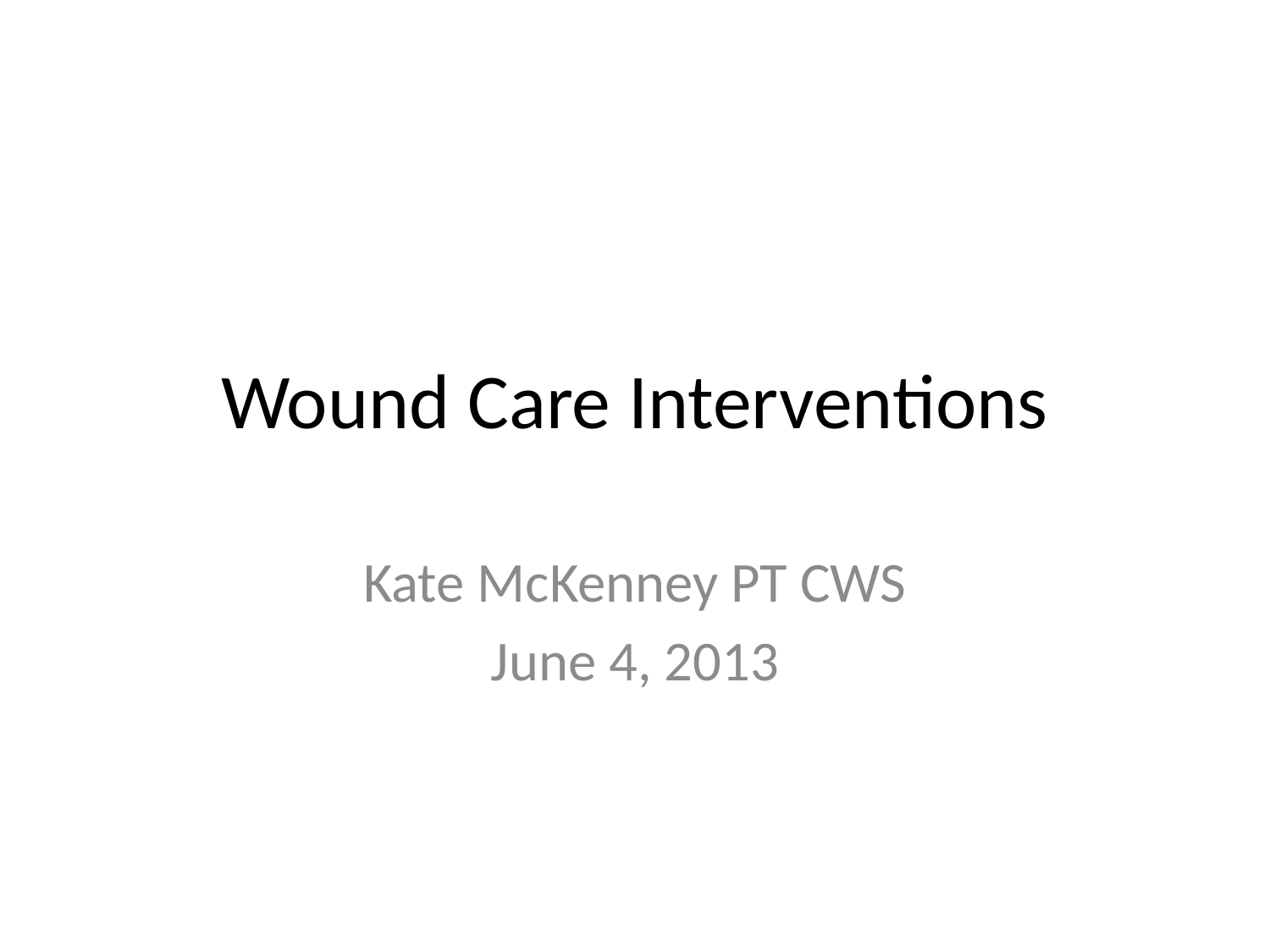

# Wound Care Interventions
Kate McKenney PT CWS
June 4, 2013